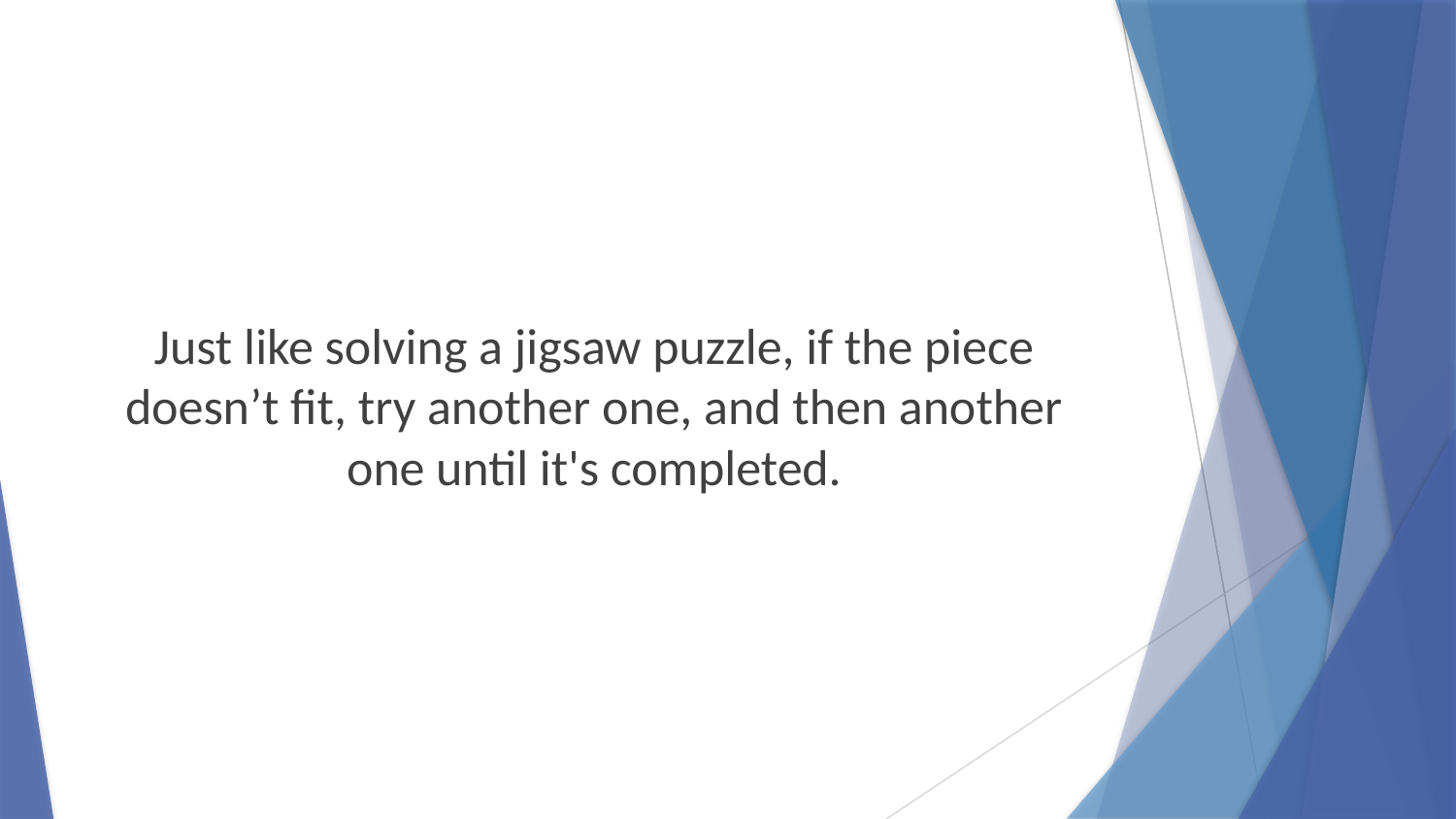

Just like solving a jigsaw puzzle, if the piece doesn’t fit, try another one, and then another one until it's completed.